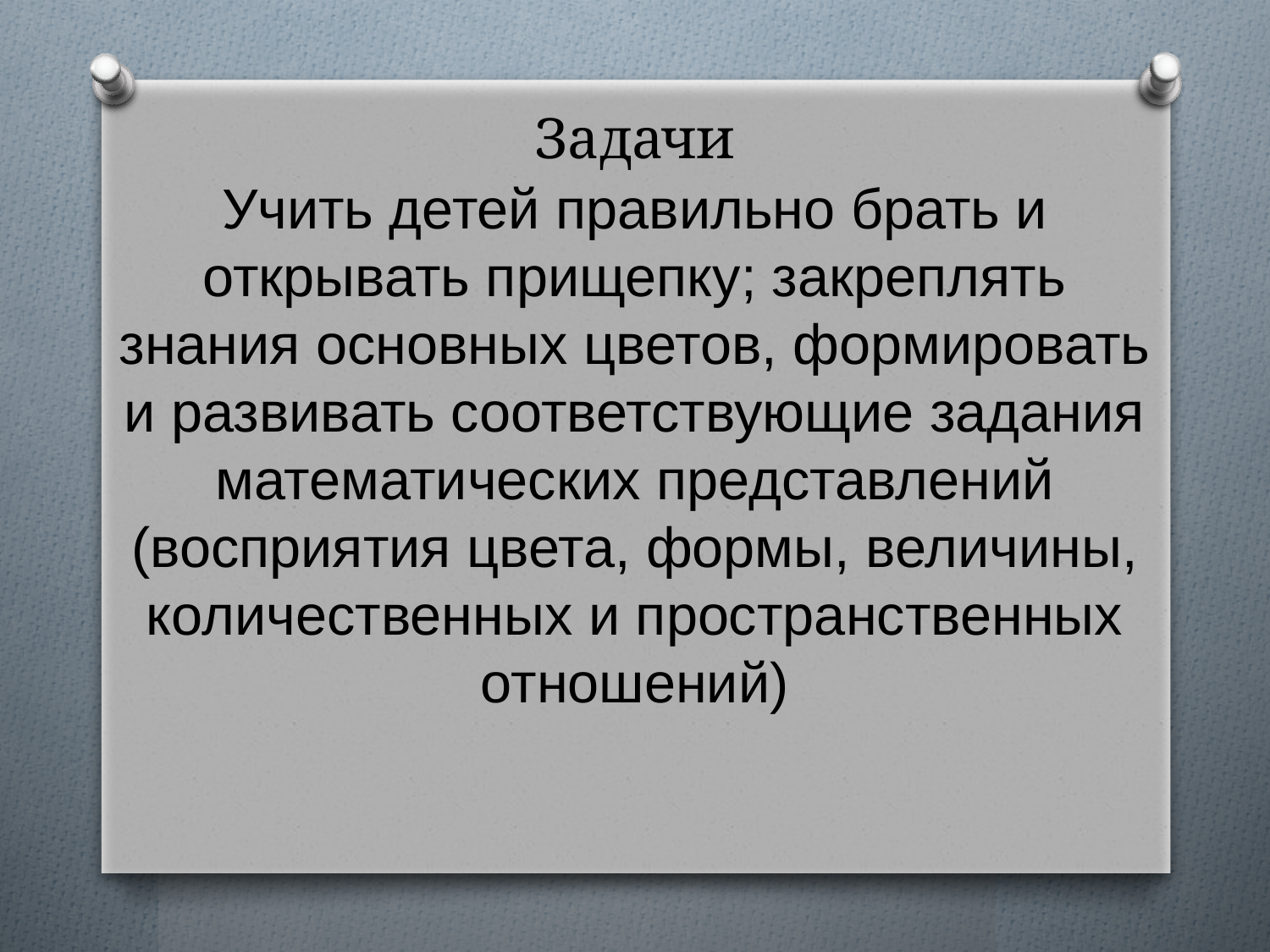

# Задачи
Учить детей правильно брать и открывать прищепку; закреплять знания основных цветов, формировать и развивать соответствующие задания математических представлений (восприятия цвета, формы, величины, количественных и пространственных отношений)